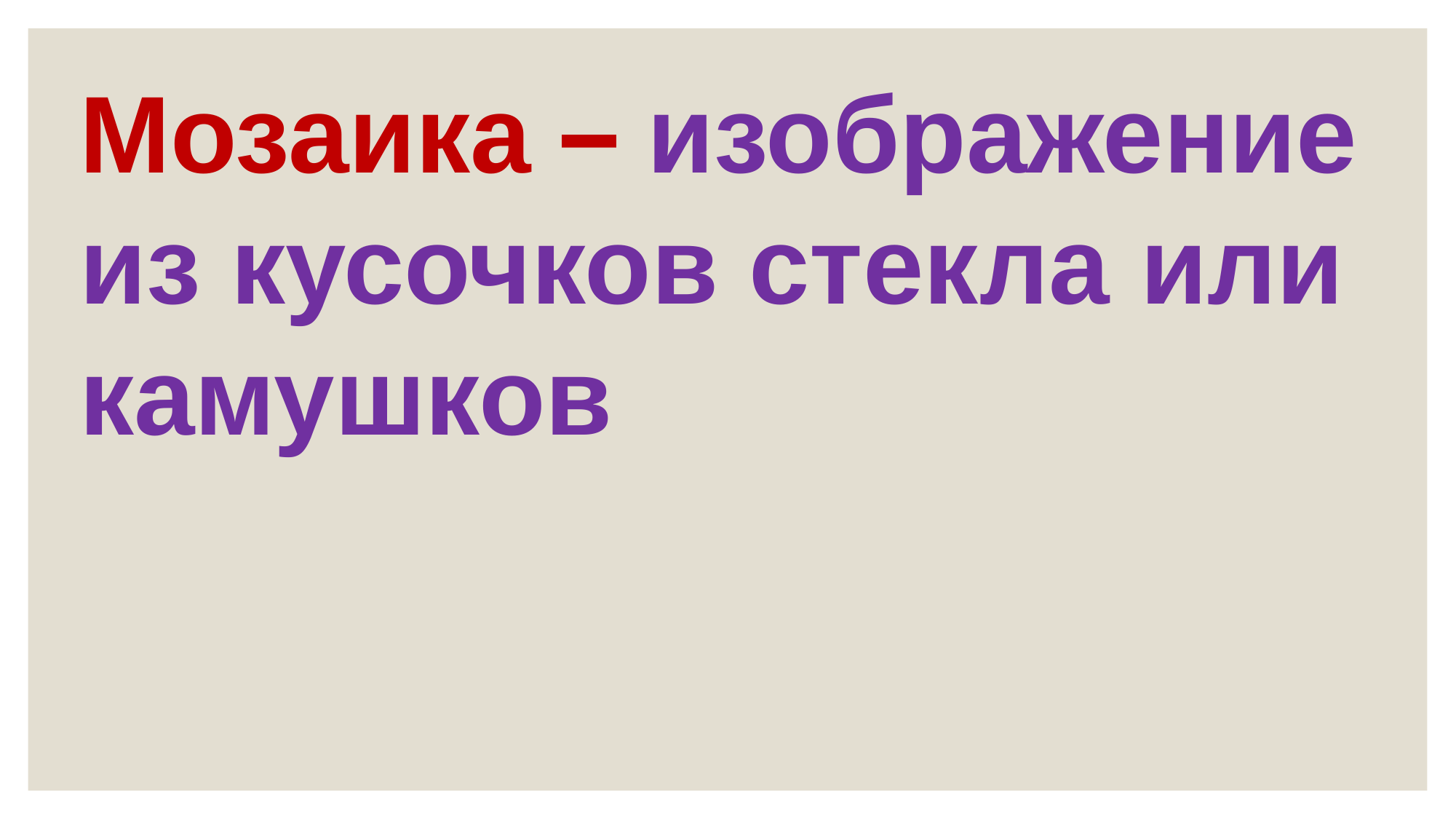

Мозаика – изображение из кусочков стекла или камушков